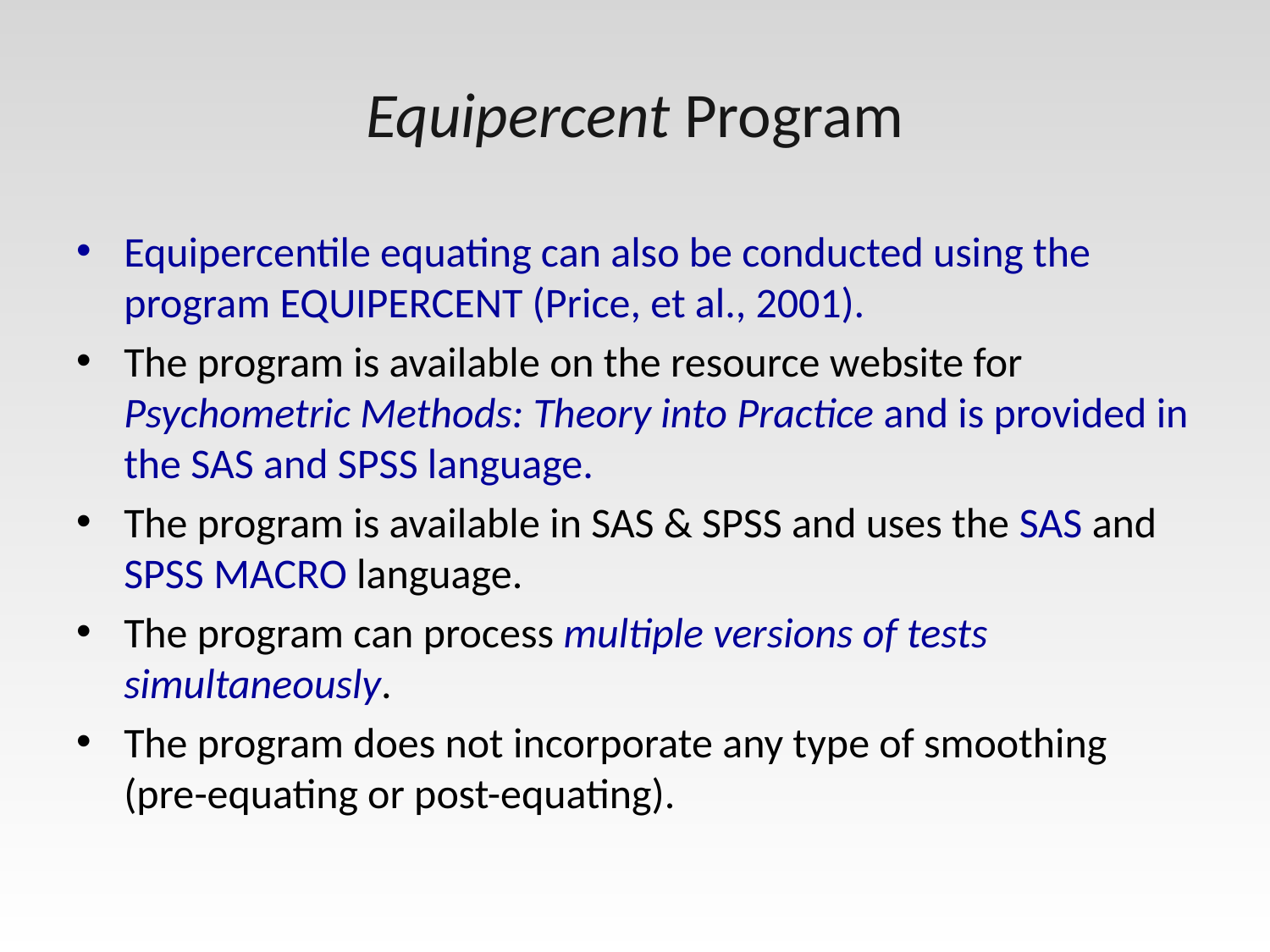

# Equipercent Program

Equipercentile equating can also be conducted using the program EQUIPERCENT (Price, et al., 2001).
The program is available on the resource website for Psychometric Methods: Theory into Practice and is provided in the SAS and SPSS language.
The program is available in SAS & SPSS and uses the SAS and SPSS MACRO language.
The program can process multiple versions of tests simultaneously.
The program does not incorporate any type of smoothing (pre-equating or post-equating).